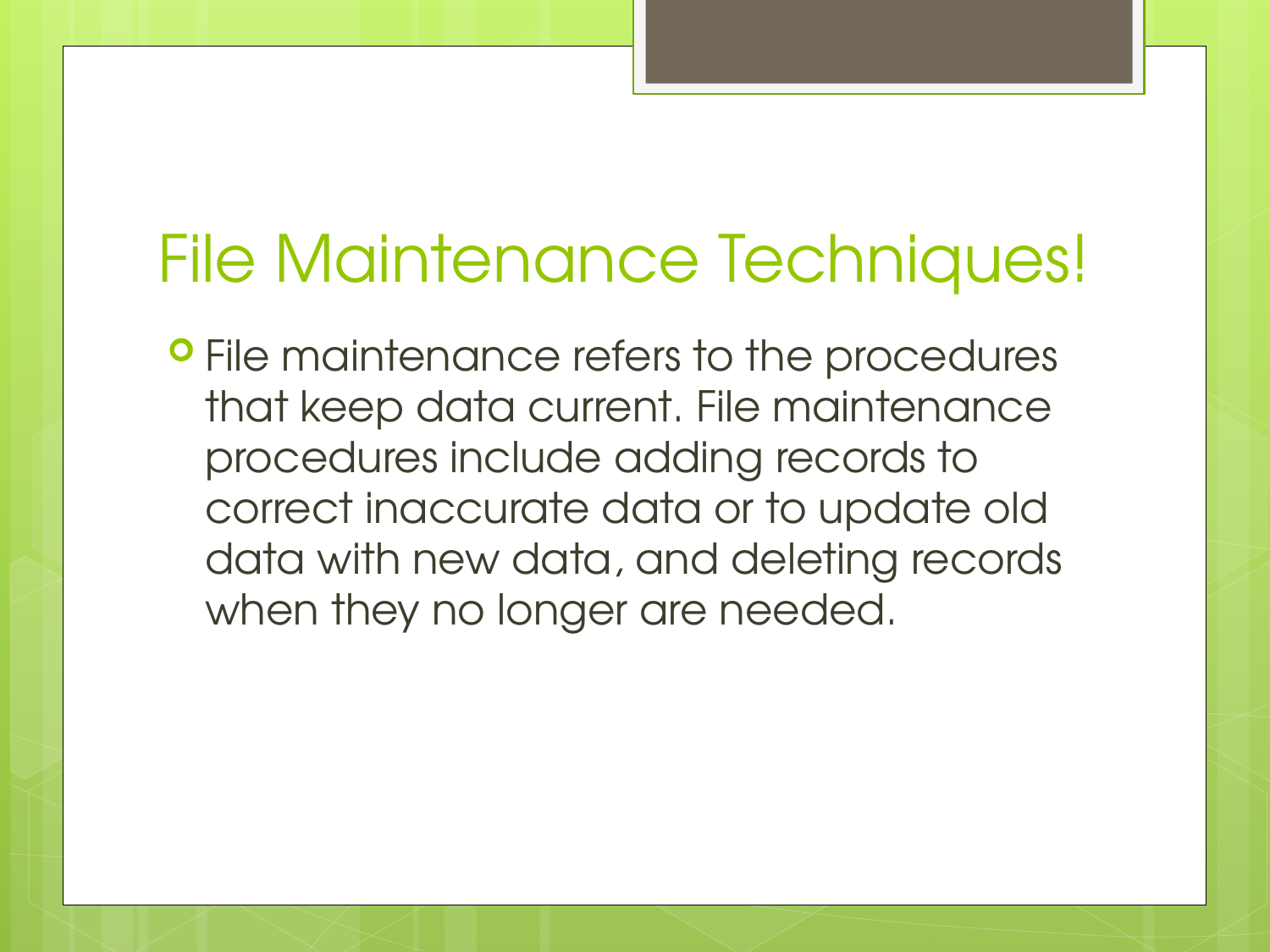

# File Maintenance Techniques!
File maintenance refers to the procedures that keep data current. File maintenance procedures include adding records to correct inaccurate data or to update old data with new data, and deleting records when they no longer are needed.